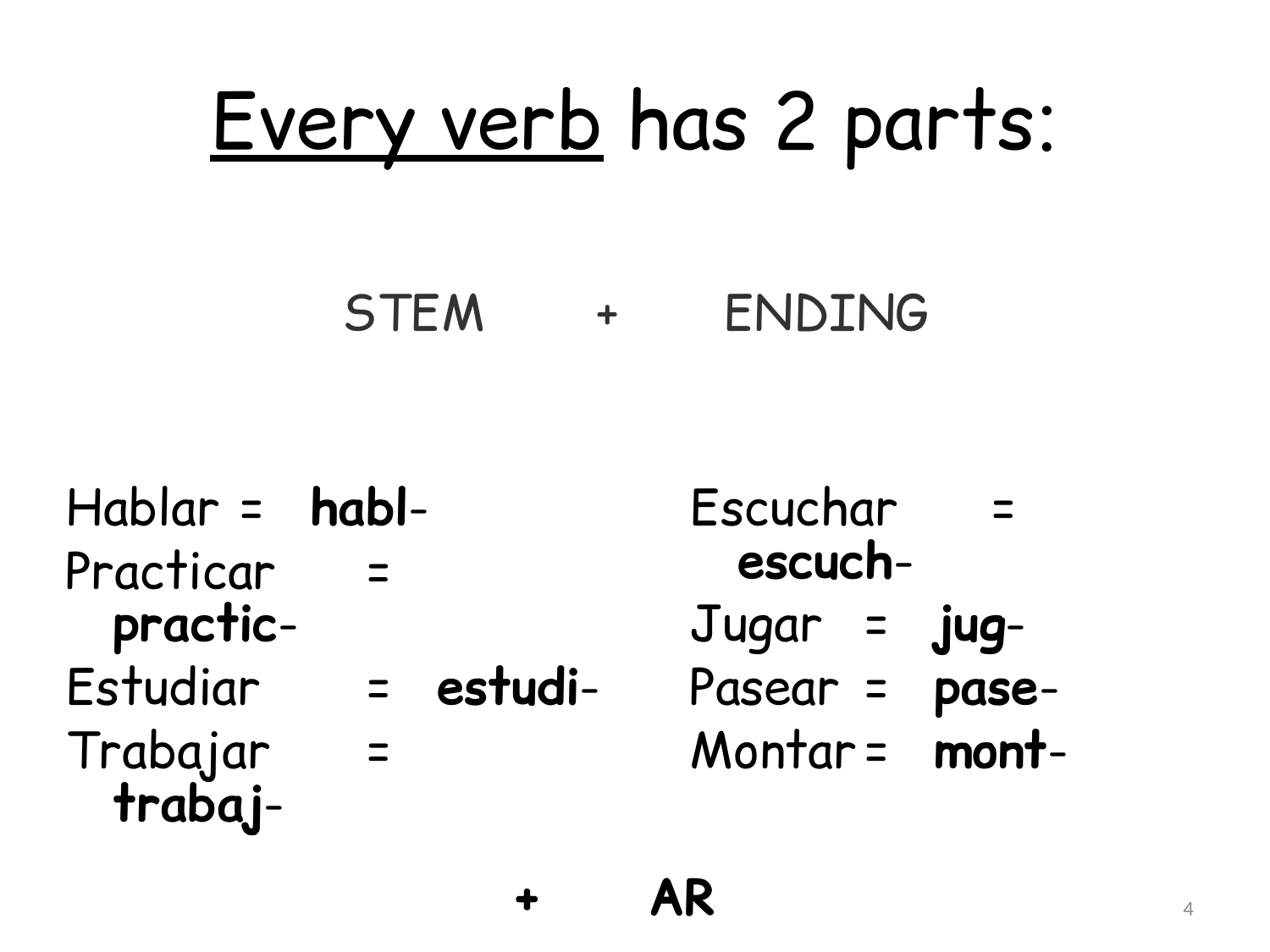

Every verb has 2 parts:
STEM	+	ENDING
Hablar	=   habl-
Practicar	=   practic-
Estudiar	=   estudi-
Trabajar	=   trabaj-
Escuchar	=   escuch-
Jugar	=   jug-
Pasear	=   pase-
Montar	=   mont-
+     AR
4